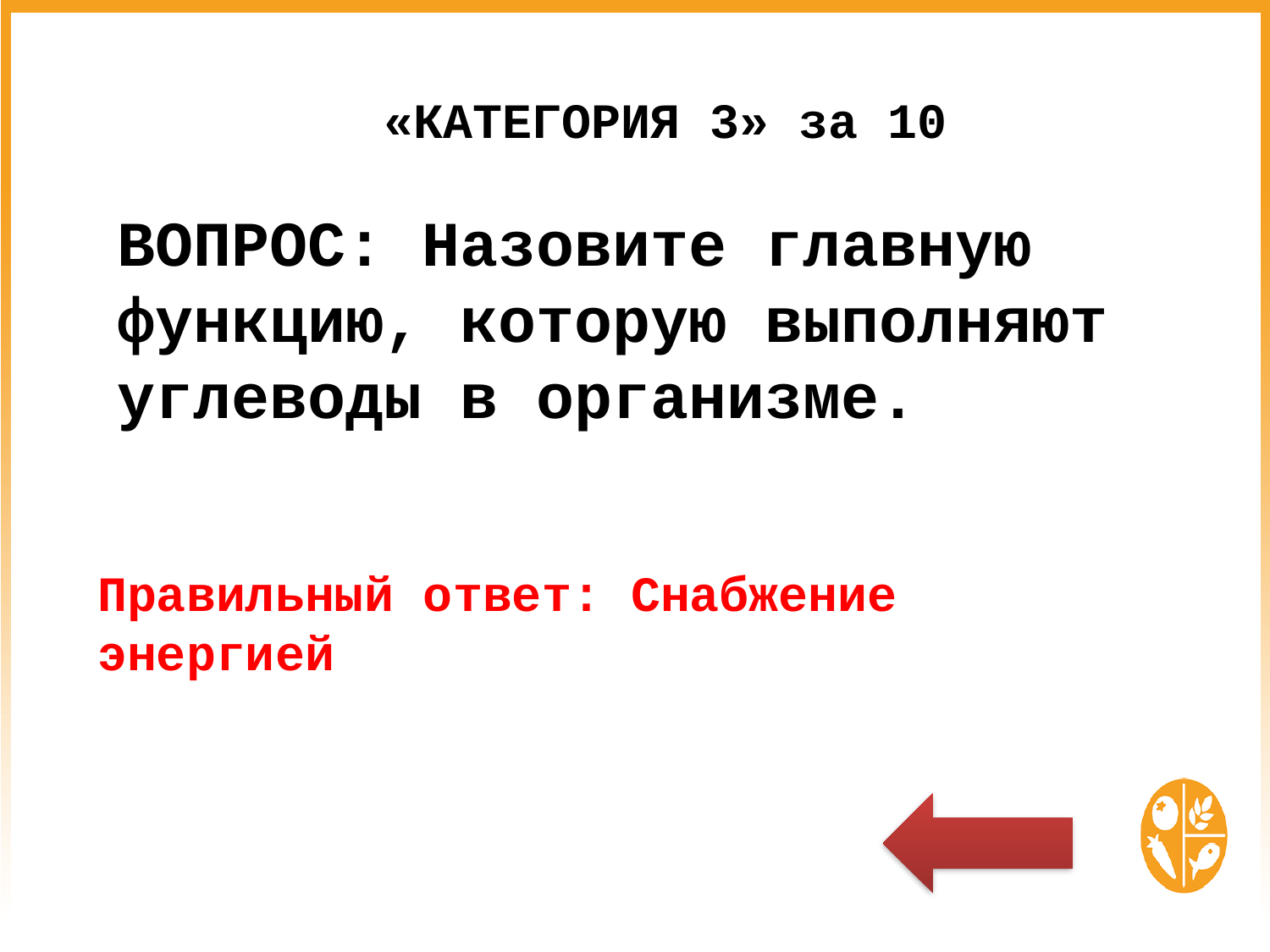

# «КАТЕГОРИЯ 3» за 10
ВОПРОС: Назовите главную функцию, которую выполняют углеводы в организме.
Правильный ответ: Снабжение энергией